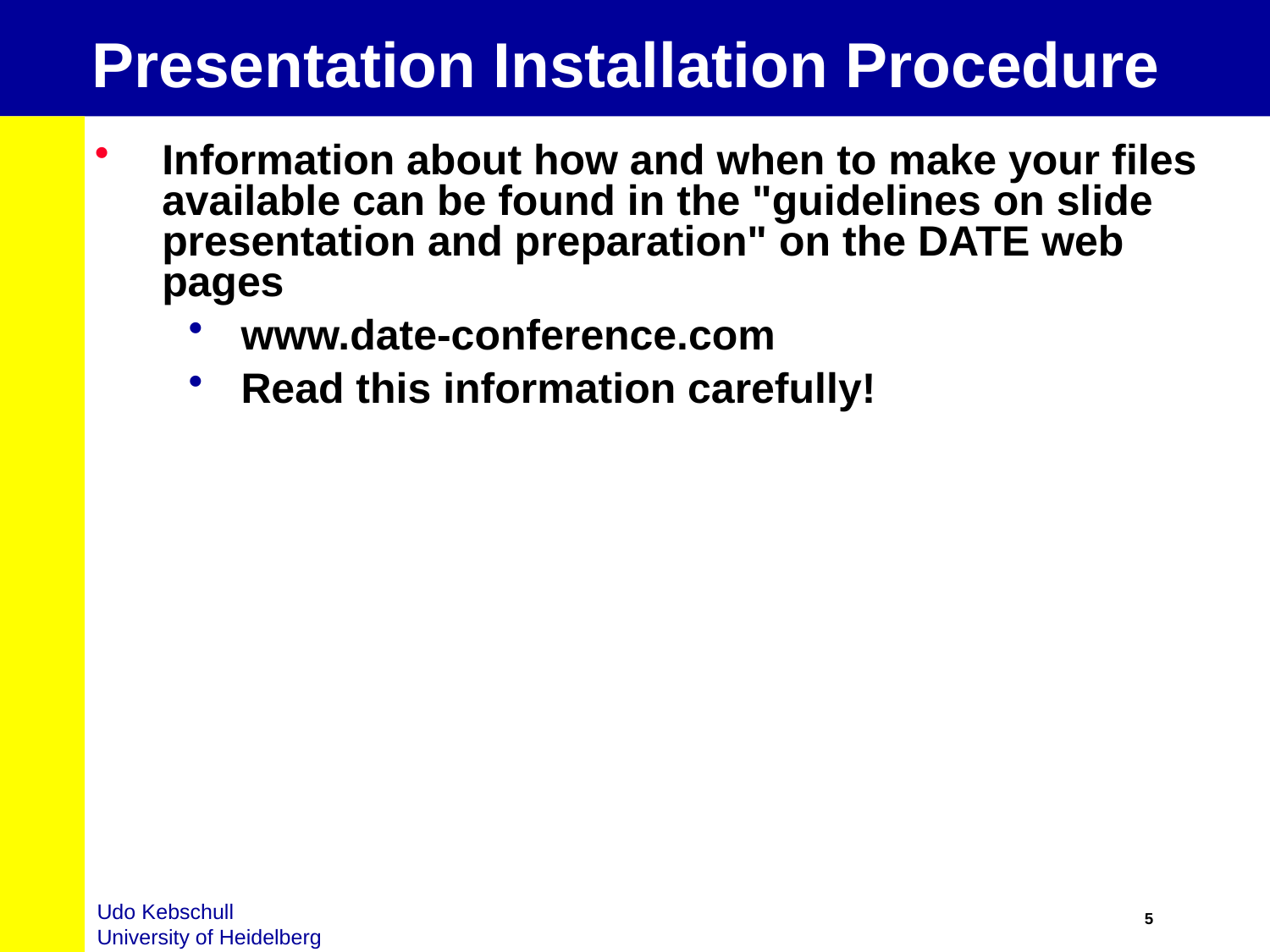

# Presentation Installation Procedure
Information about how and when to make your files available can be found in the "guidelines on slide presentation and preparation" on the DATE web pages
www.date-conference.com
Read this information carefully!